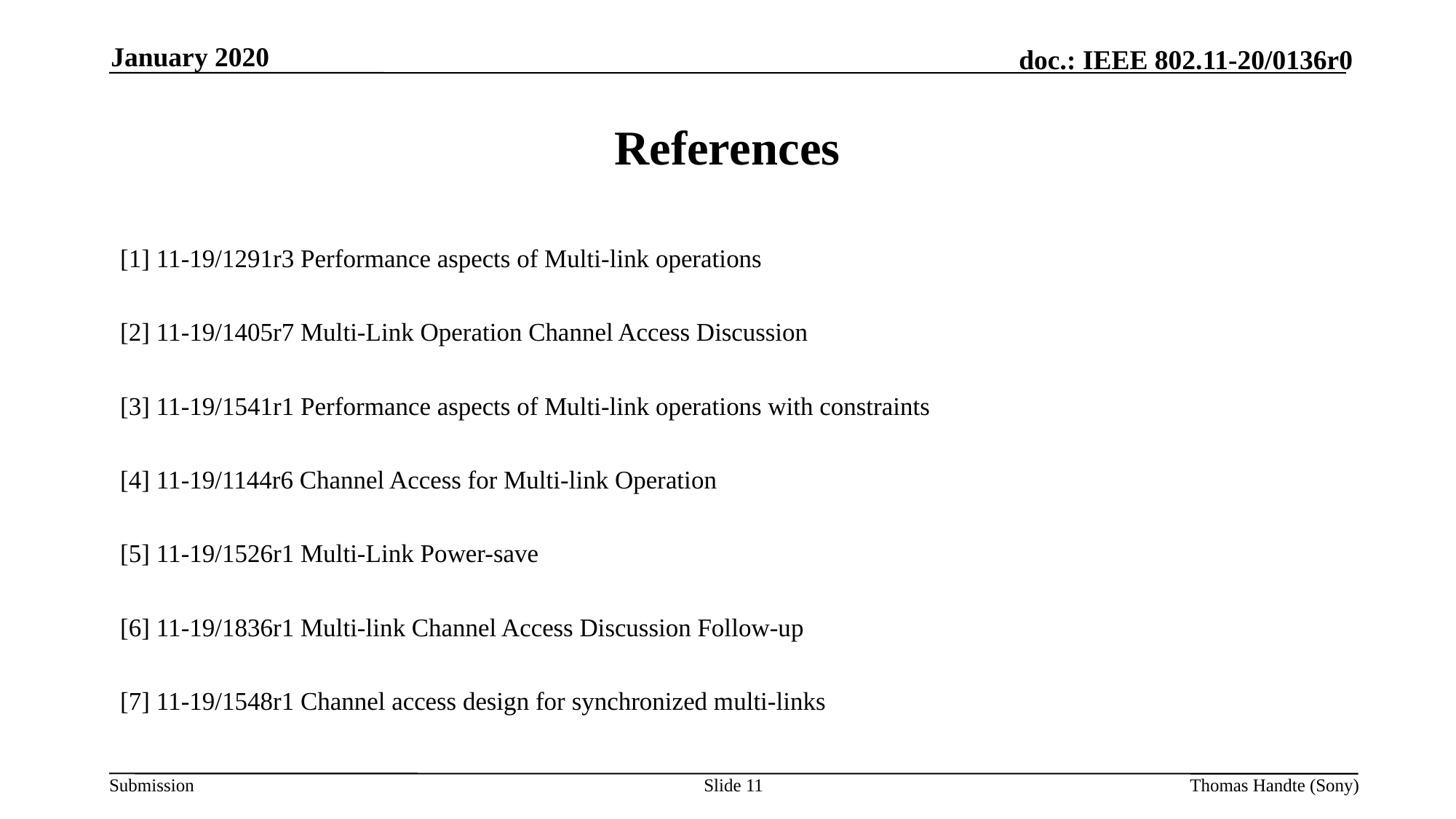

January 2020
# References
[1] 11-19/1291r3 Performance aspects of Multi-link operations

[2] 11-19/1405r7 Multi-Link Operation Channel Access Discussion

[3] 11-19/1541r1 Performance aspects of Multi-link operations with constraints

[4] 11-19/1144r6 Channel Access for Multi-link Operation

[5] 11-19/1526r1 Multi-Link Power-save

[6] 11-19/1836r1 Multi-link Channel Access Discussion Follow-up

[7] 11-19/1548r1 Channel access design for synchronized multi-links
Slide 11
Thomas Handte (Sony)